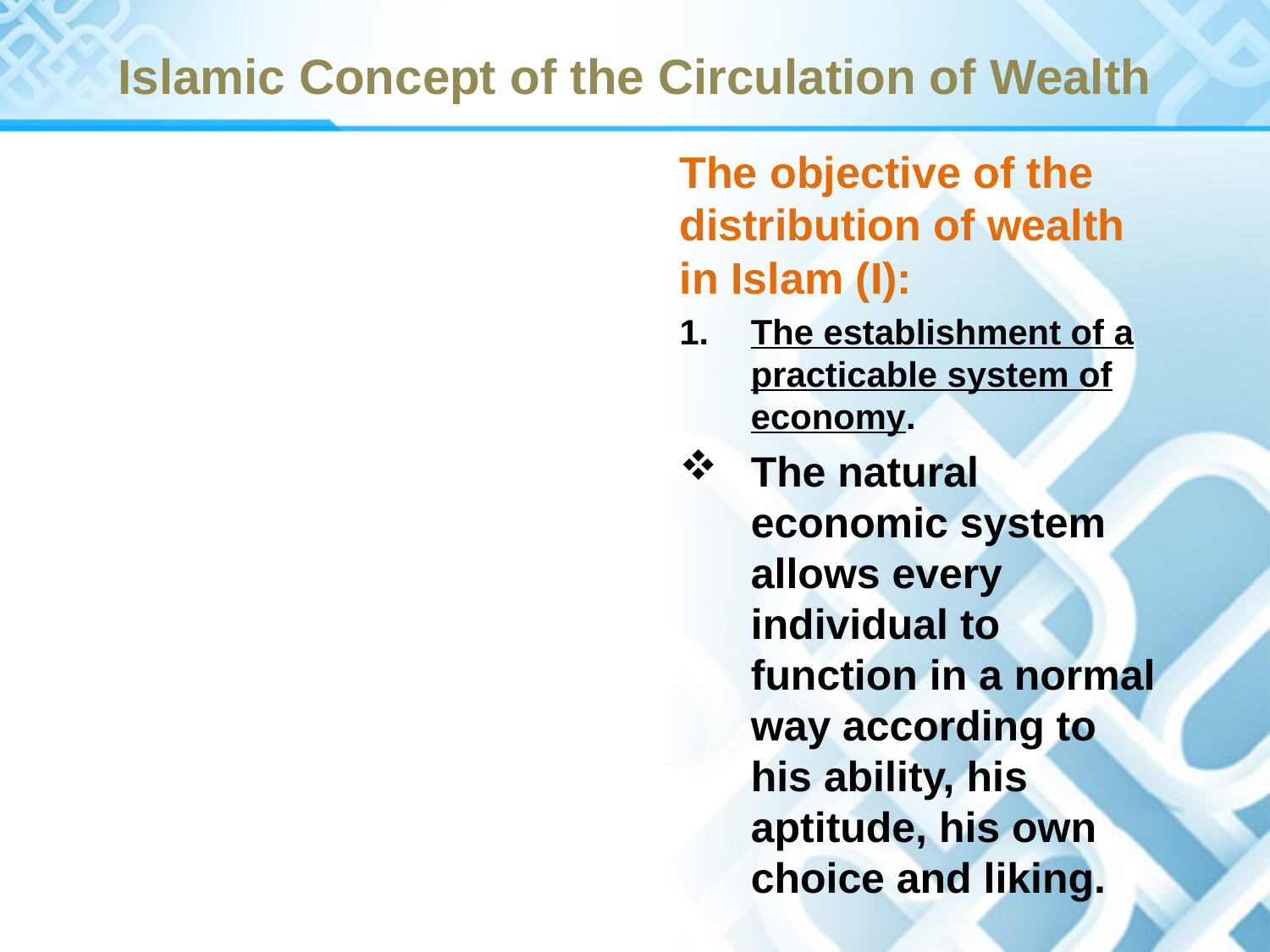

# Islamic Concept of the Circulation of Wealth
The objective of the distribution of wealth in Islam (I):
The establishment of a practicable system of economy.
The natural economic system allows every individual to function in a normal way according to his ability, his aptitude, his own choice and liking.